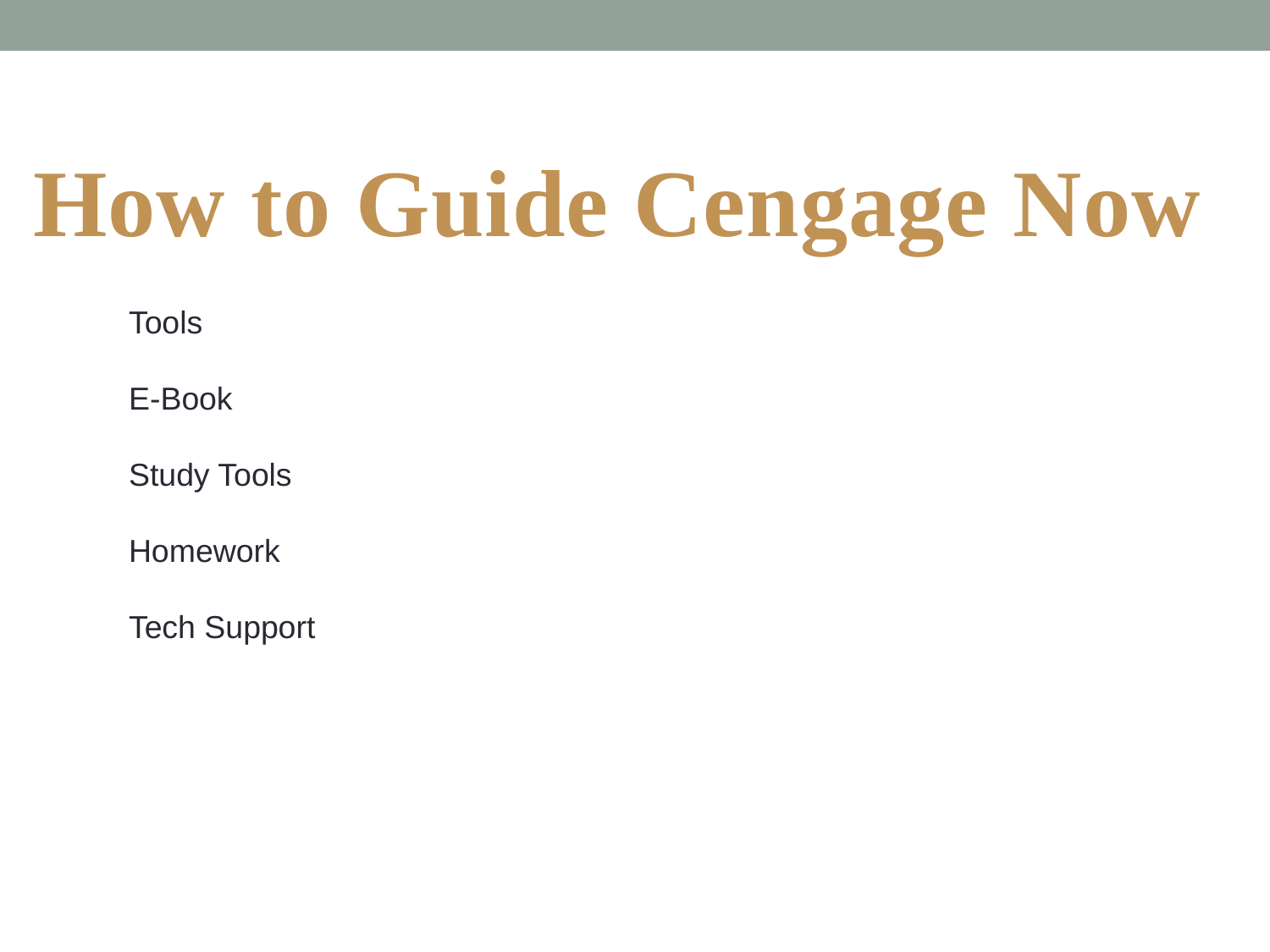

How to Guide Cengage Now
Tools

E-Book

Study Tools

Homework

Tech Support